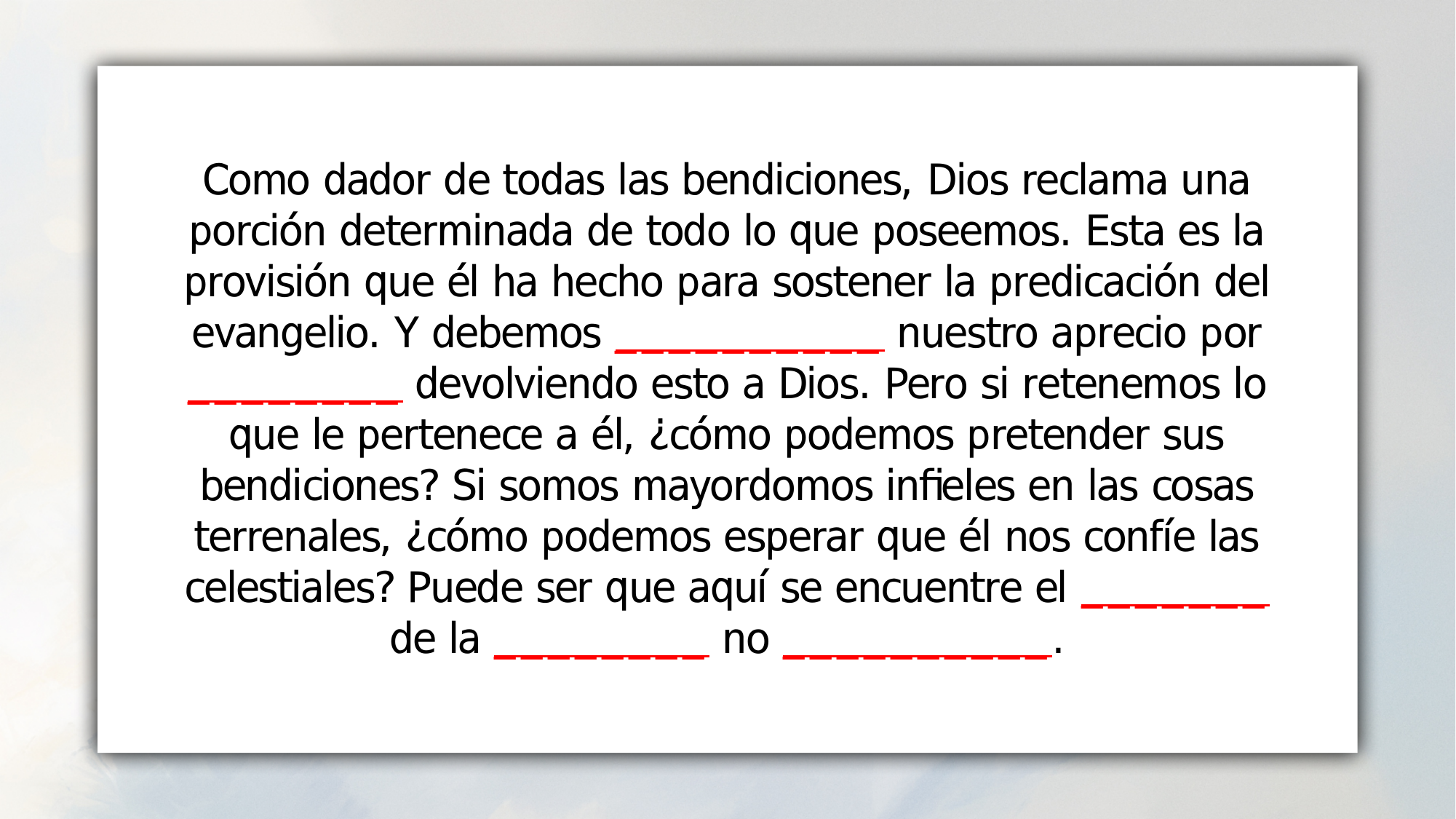

Como dador de todas las bendiciones, Dios reclama una porción determinada de todo lo que poseemos. Esta es la provisión que él ha hecho para sostener la predicación del evangelio. Y debemos __________ nuestro aprecio por ________ devolviendo esto a Dios. Pero si retenemos lo que le pertenece a él, ¿cómo podemos pretender sus bendiciones? Si somos mayordomos infieles en las cosas terrenales, ¿cómo podemos esperar que él nos confíe las celestiales? Puede ser que aquí se encuentre el _______ de la ________ no __________.